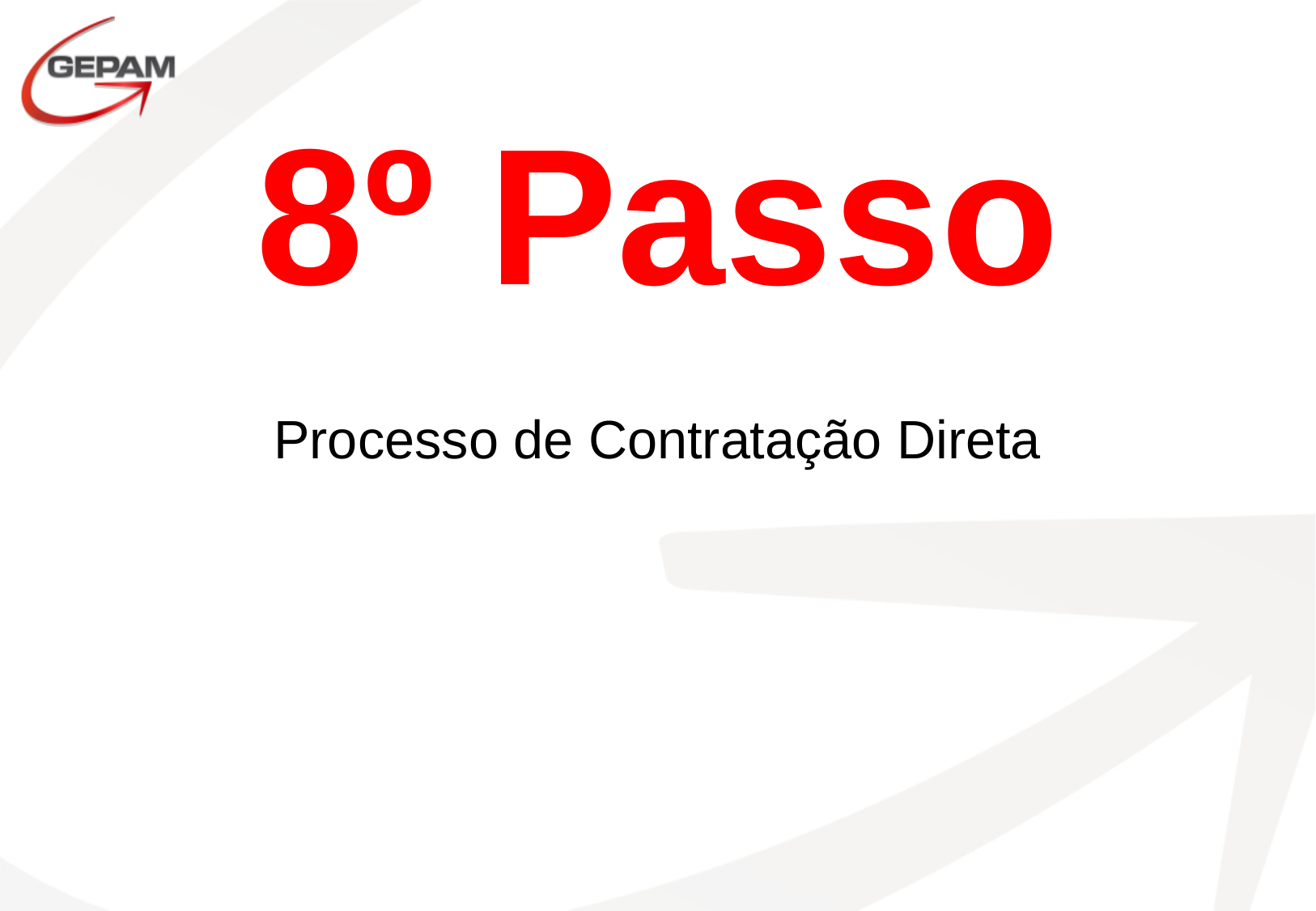

# 8º Passo
Processo de Contratação Direta